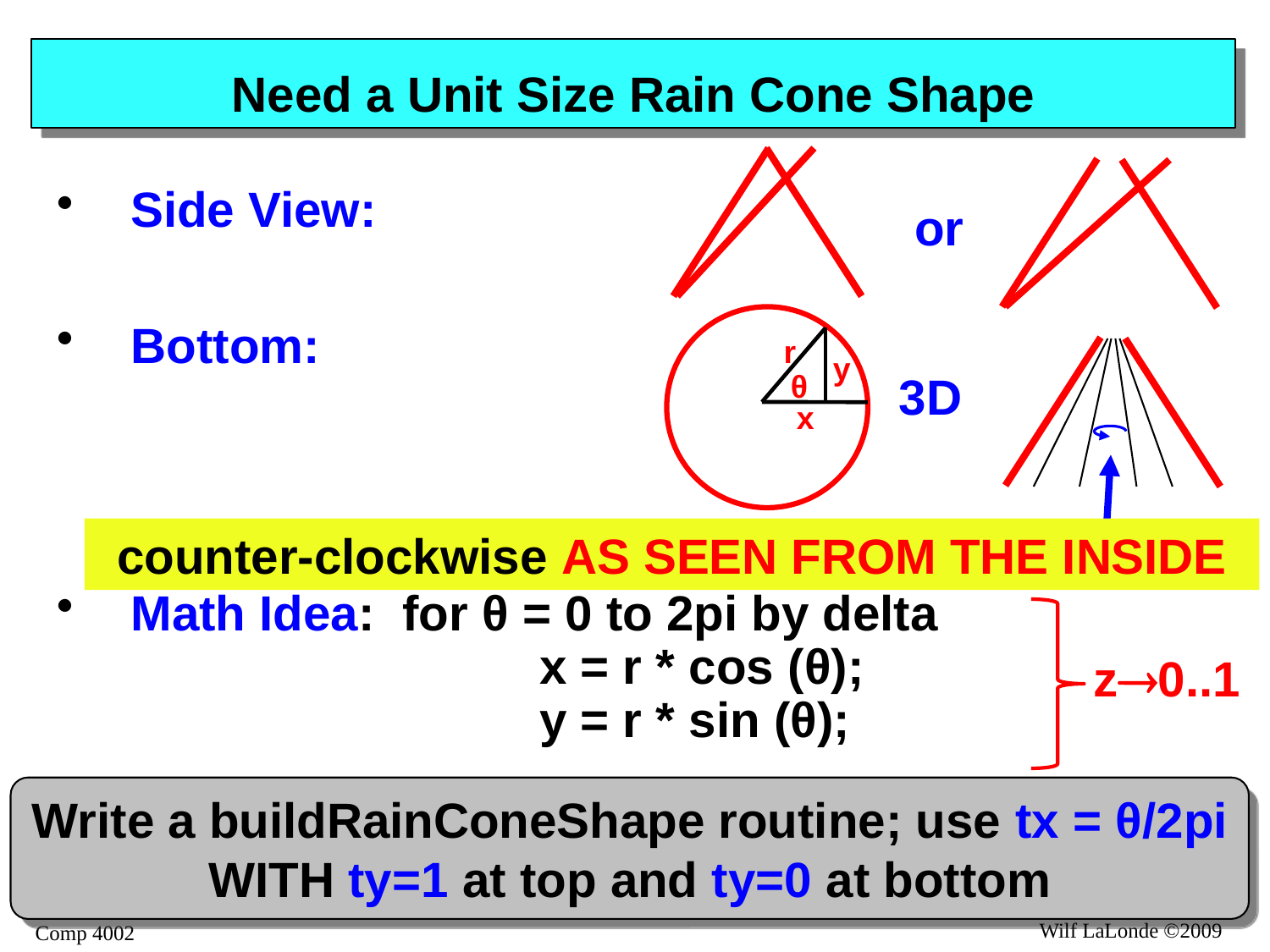

# Need a Unit Size Rain Cone Shape

Side View:

Bottom:

Math Idea:  for θ = 0 to 2pi by delta
			  x = r * cos (θ);
			  y = r * sin (θ);

or

r

y
3D
θ
x

counter-clockwise AS SEEN FROM THE INSIDE

z→0..1
Write a buildRainConeShape routine; use tx = θ/2pi WITH ty=1 at top and ty=0 at bottom